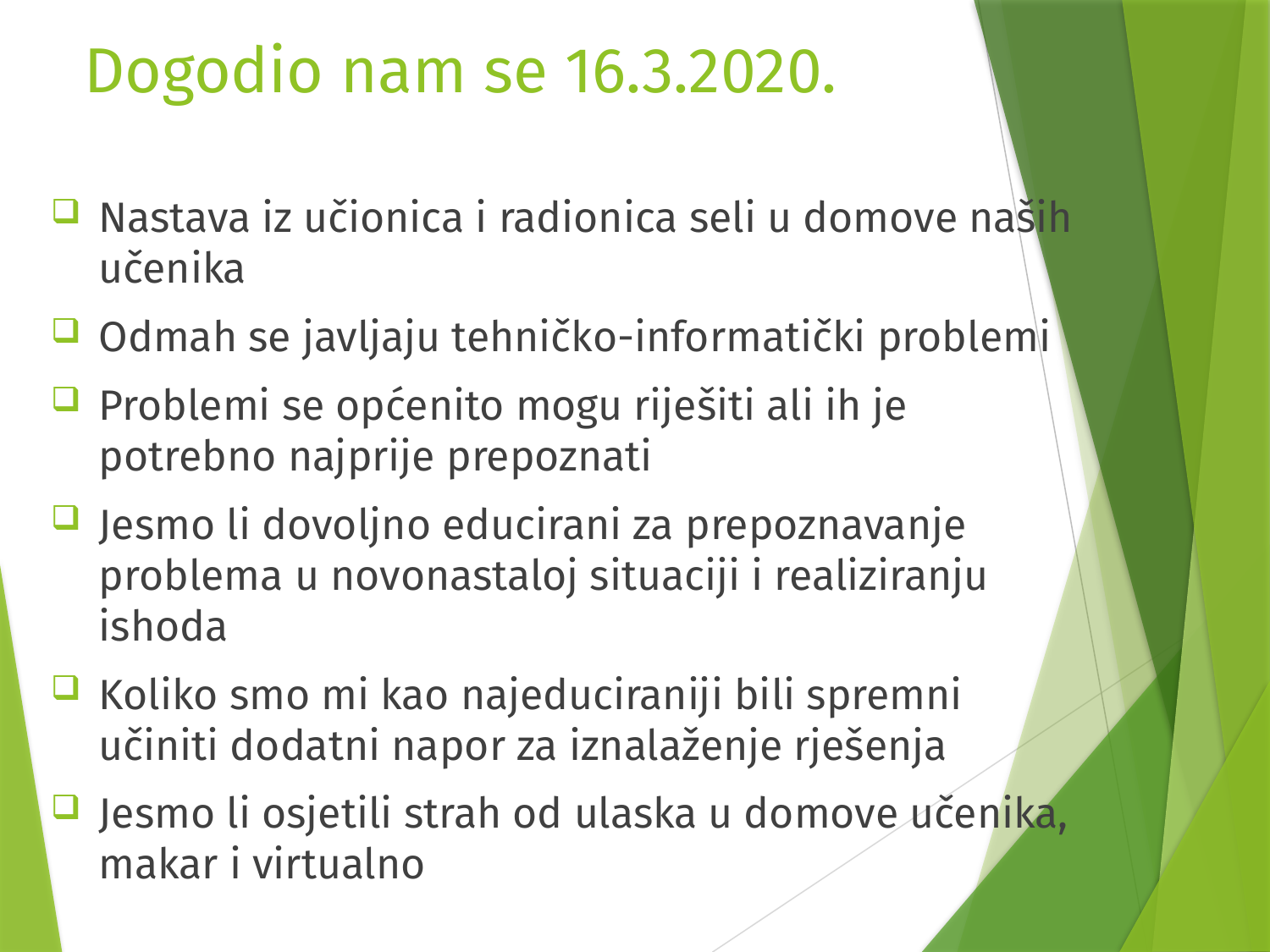

# Dogodio nam se 16.3.2020.
Nastava iz učionica i radionica seli u domove naših učenika
Odmah se javljaju tehničko-informatički problemi
Problemi se općenito mogu riješiti ali ih je potrebno najprije prepoznati
Jesmo li dovoljno educirani za prepoznavanje problema u novonastaloj situaciji i realiziranju ishoda
Koliko smo mi kao najeduciraniji bili spremni učiniti dodatni napor za iznalaženje rješenja
Jesmo li osjetili strah od ulaska u domove učenika, makar i virtualno